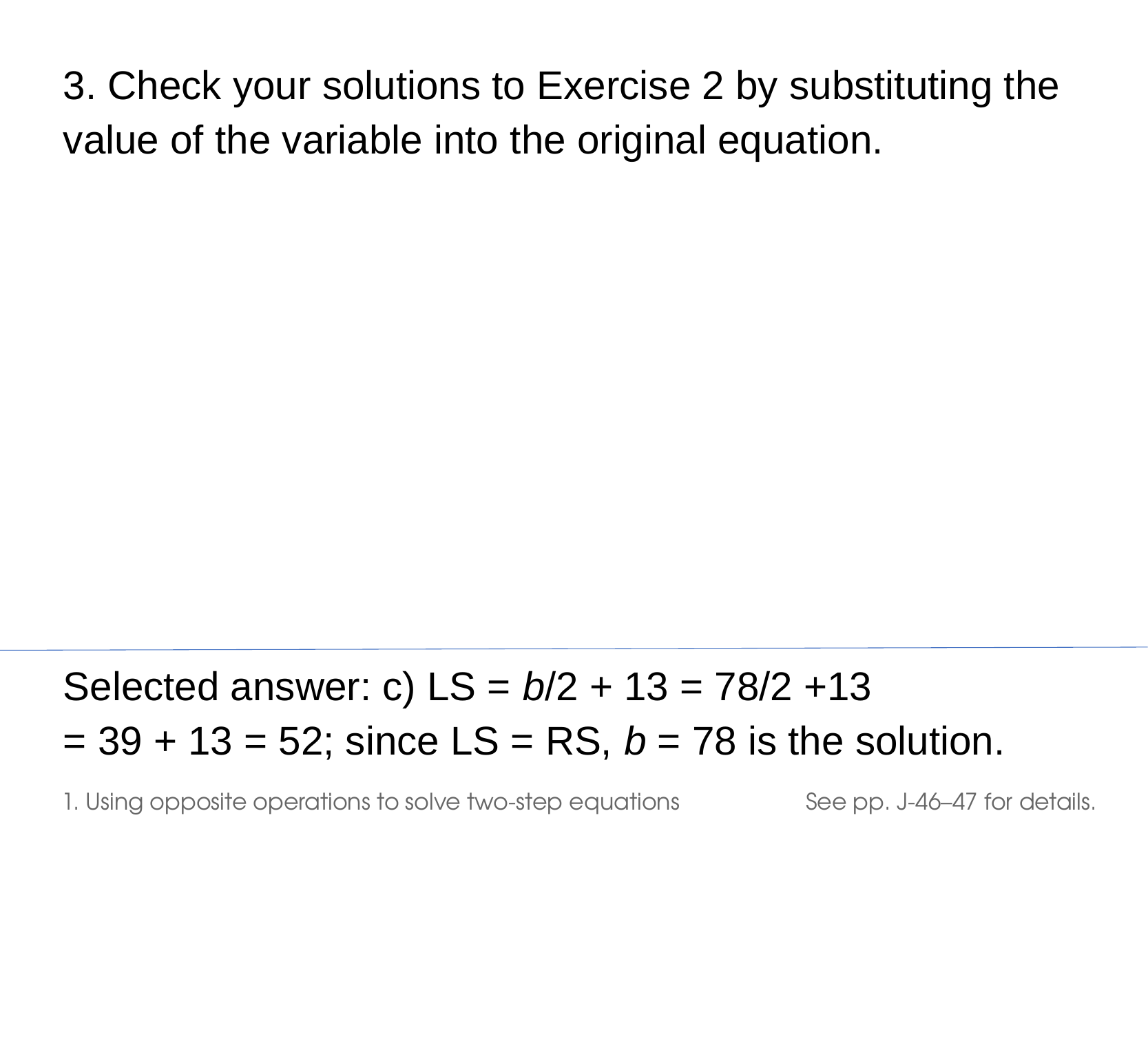

3. Check your solutions to Exercise 2 by substituting the value of the variable into the original equation.

Selected answer: c) LS = b/2 + 13 = 78/2 +13
= 39 + 13 = 52; since LS = RS, b = 78 is the solution.
1. Using opposite operations to solve two-step equations
See pp. J-46–47 for details.